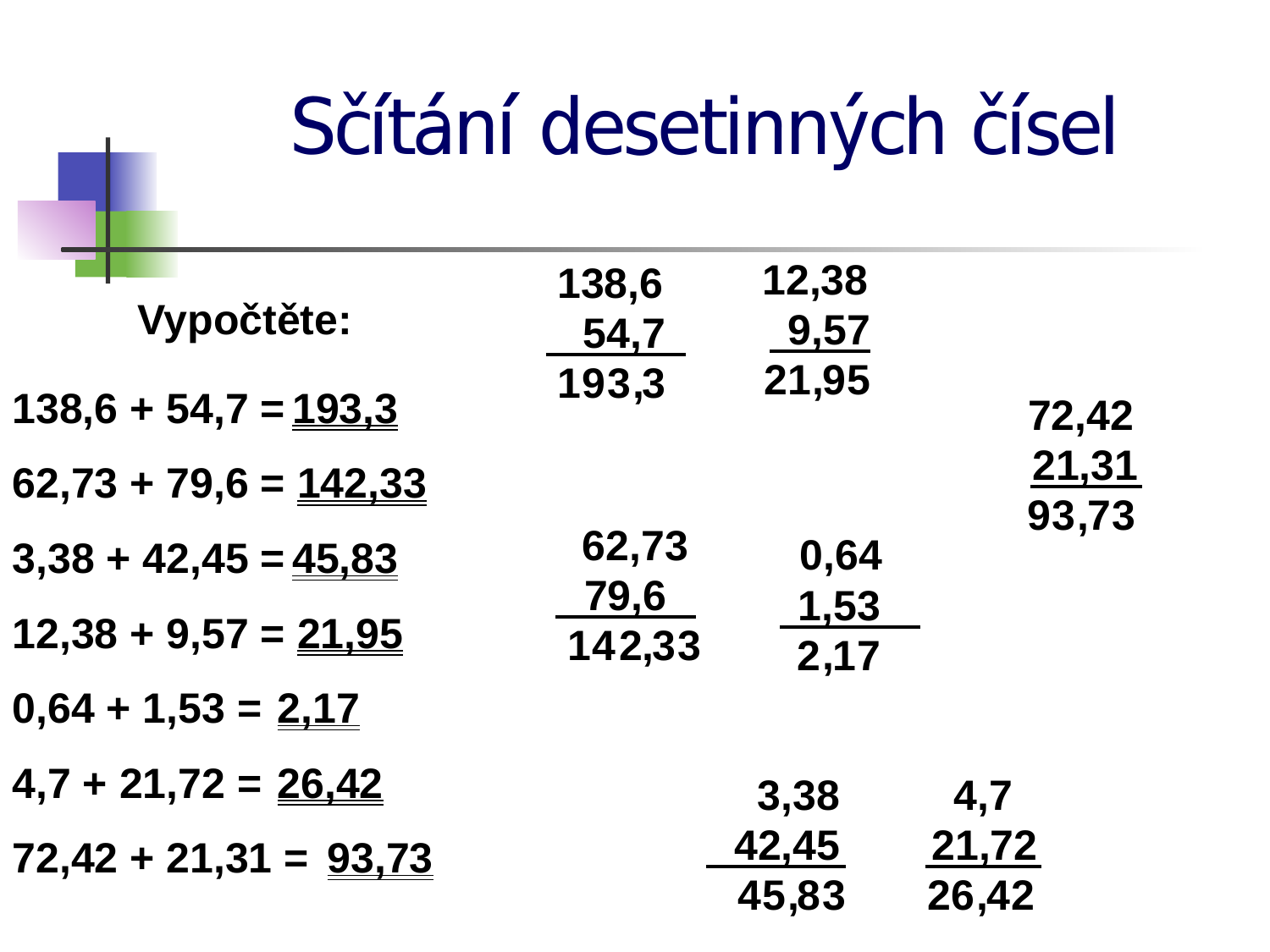

# Sčítání desetinných čísel
12,38
138,6
Vypočtěte:
9,57
54,7
2
,
1
9
5
1
9
3
,
3
138,6 + 54,7 =
193,3
72,42
21,31
62,73 + 79,6 =
142,33
,
9
3
7
3
62,73
0,64
3,38 + 42,45 =
45,83
79,6
1,53
21,95
12,38 + 9,57 =
3
1
4
2
,
3
,
2
1
7
0,64 + 1,53 =
2,17
4,7 + 21,72 =
26,42
3,38
4,7
42,45
21,72
72,42 + 21,31 =
93,73
,
2
3
4
5
,
8
6
4
2